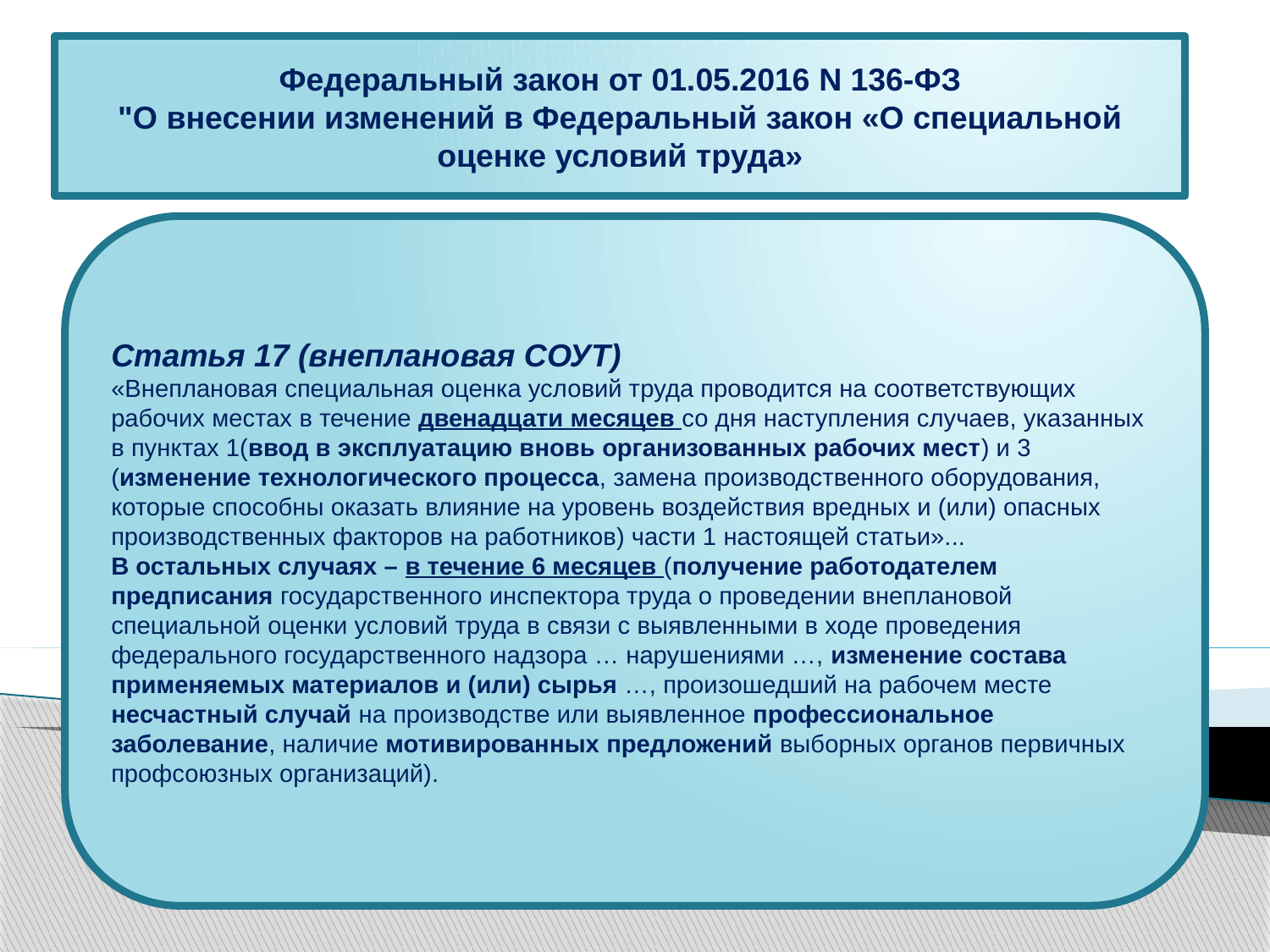

Федеральный закон от 01.05.2016 N 136-ФЗ
"О внесении изменений в Федеральный закон «О специальной оценке условий труда»
Статья 17 (внеплановая СОУТ)
«Внеплановая специальная оценка условий труда проводится на соответствующих рабочих местах в течение двенадцати месяцев со дня наступления случаев, указанных в пунктах 1(ввод в эксплуатацию вновь организованных рабочих мест) и 3 (изменение технологического процесса, замена производственного оборудования, которые способны оказать влияние на уровень воздействия вредных и (или) опасных производственных факторов на работников) части 1 настоящей статьи»...
В остальных случаях – в течение 6 месяцев (получение работодателем предписания государственного инспектора труда о проведении внеплановой специальной оценки условий труда в связи с выявленными в ходе проведения федерального государственного надзора … нарушениями …, изменение состава применяемых материалов и (или) сырья …, произошедший на рабочем месте несчастный случай на производстве или выявленное профессиональное заболевание, наличие мотивированных предложений выборных органов первичных профсоюзных организаций).